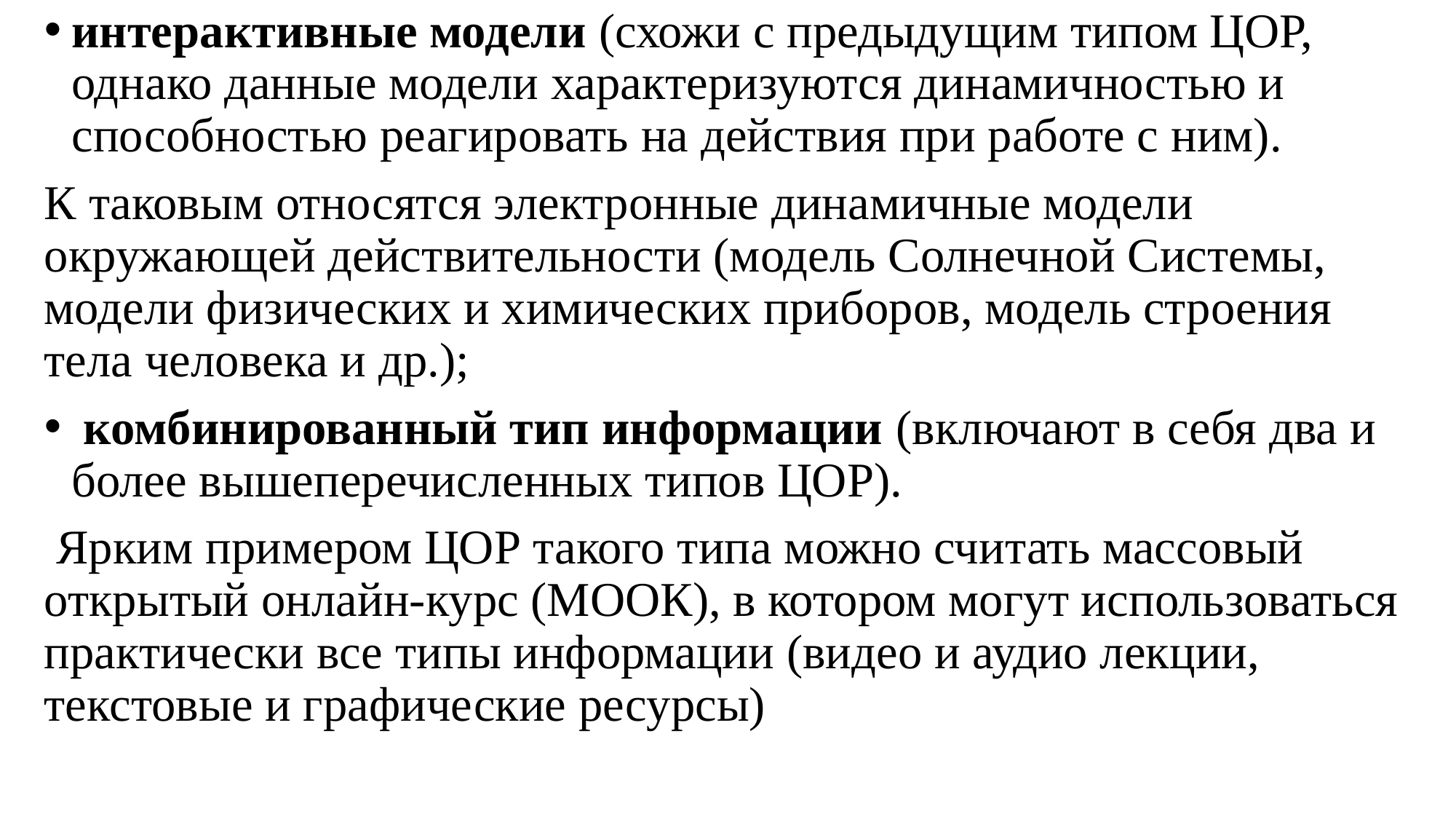

интерактивные модели (схожи с предыдущим типом ЦОР, однако данные модели характеризуются динамичностью и способностью реагировать на действия при работе с ним).
К таковым относятся электронные динамичные модели окружающей действительности (модель Солнечной Системы, модели физических и химических приборов, модель строения тела человека и др.);
 комбинированный тип информации (включают в себя два и более вышеперечисленных типов ЦОР).
 Ярким примером ЦОР такого типа можно считать массовый открытый онлайн-курс (МООК), в котором могут использоваться практически все типы информации (видео и аудио лекции, текстовые и графические ресурсы)